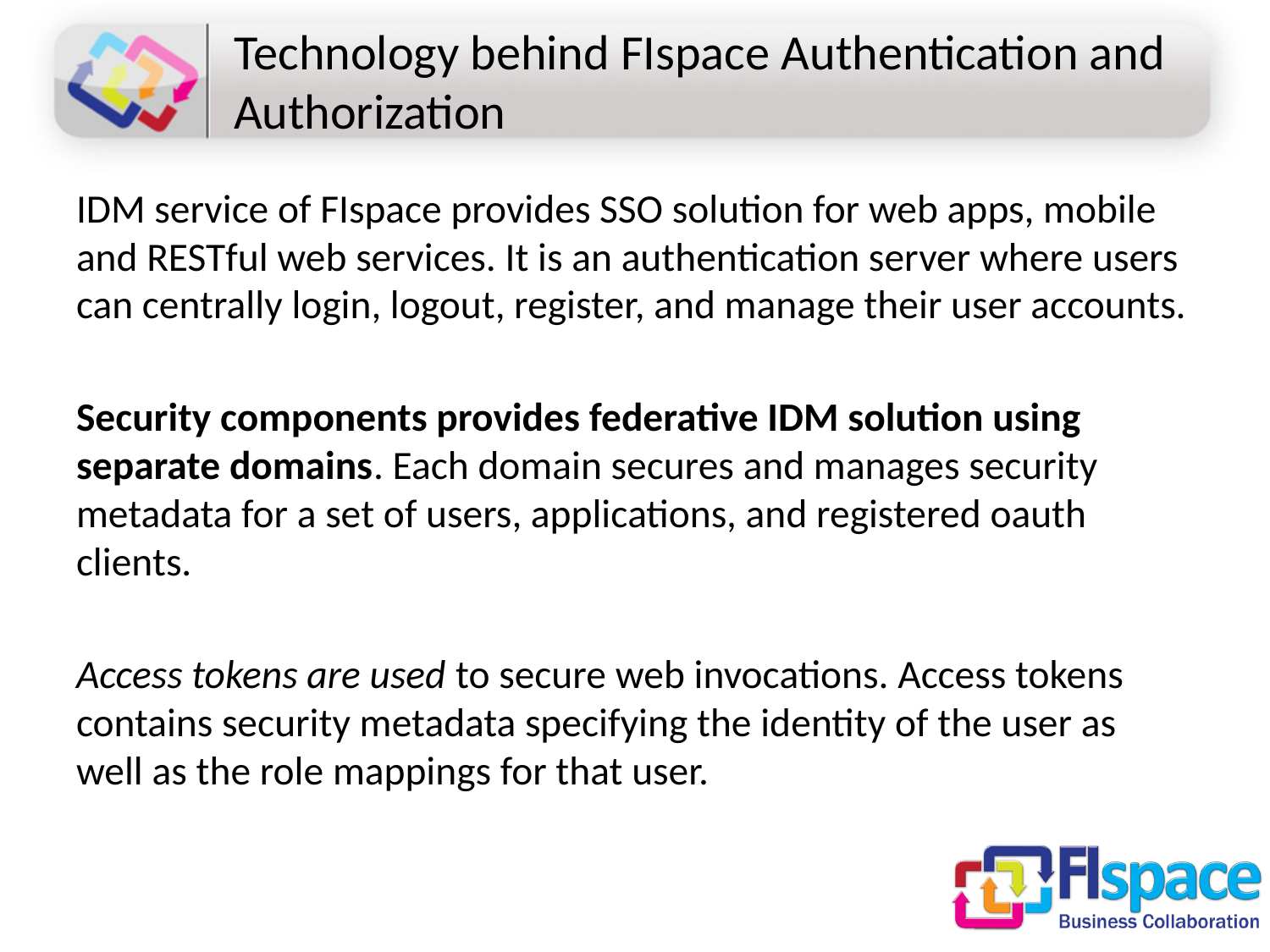

# Technology behind FIspace Authentication and Authorization
IDM service of FIspace provides SSO solution for web apps, mobile and RESTful web services. It is an authentication server where users can centrally login, logout, register, and manage their user accounts.

Security components provides federative IDM solution using separate domains. Each domain secures and manages security metadata for a set of users, applications, and registered oauth clients.

Access tokens are used to secure web invocations. Access tokens contains security metadata specifying the identity of the user as well as the role mappings for that user.